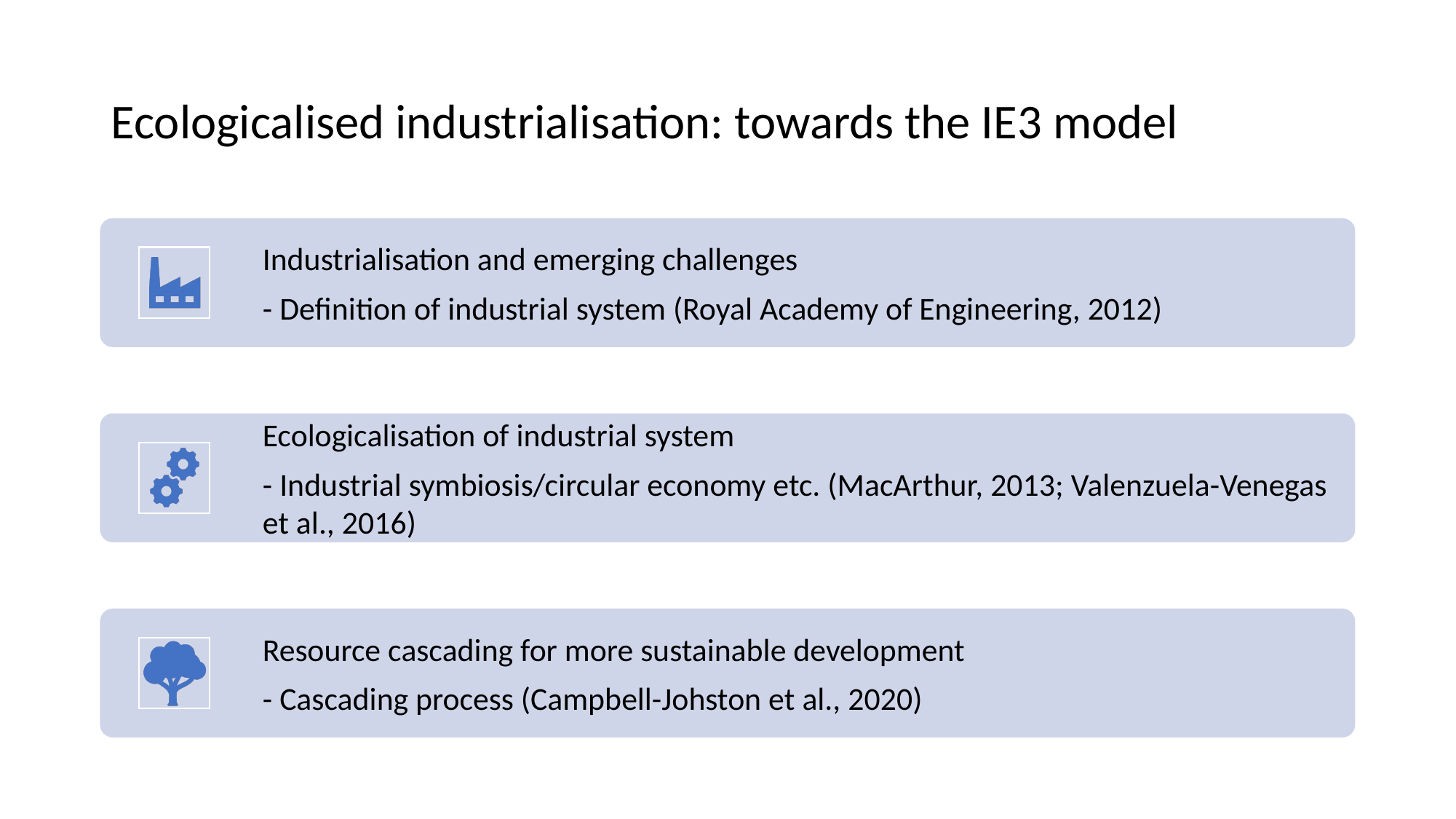

# Ecologicalised industrialisation: towards the IE3 model
Industrialisation and emerging challenges
- Definition of industrial system (Royal Academy of Engineering, 2012)
Ecologicalisation of industrial system
- Industrial symbiosis/circular economy etc. (MacArthur, 2013; Valenzuela-Venegas et al., 2016)
Resource cascading for more sustainable development
- Cascading process (Campbell-Johston et al., 2020)